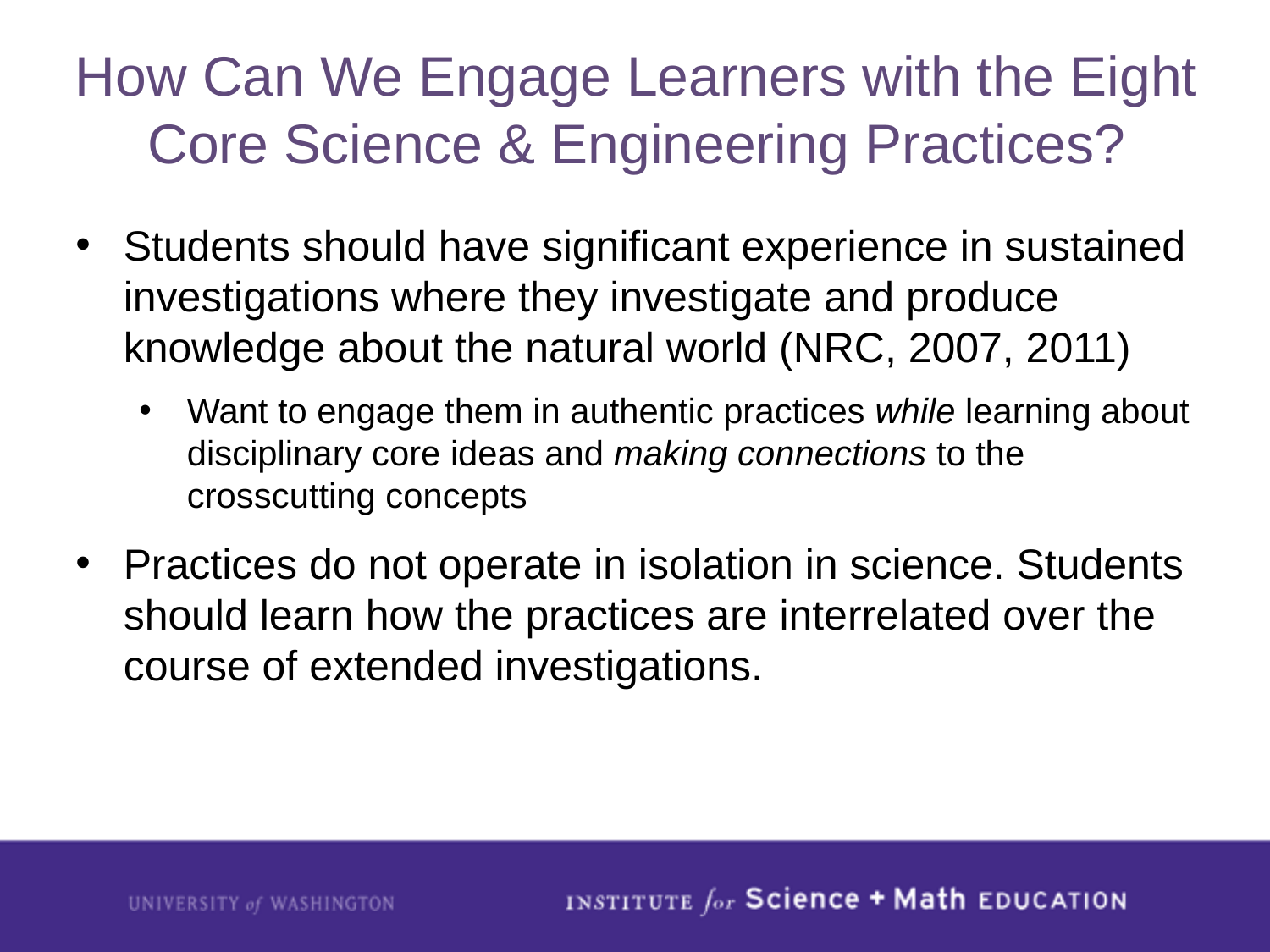

How Can We Engage Learners with the Eight Core Science & Engineering Practices?
Students should have significant experience in sustained investigations where they investigate and produce knowledge about the natural world (NRC, 2007, 2011)
Want to engage them in authentic practices while learning about disciplinary core ideas and making connections to the crosscutting concepts
Practices do not operate in isolation in science. Students should learn how the practices are interrelated over the course of extended investigations.